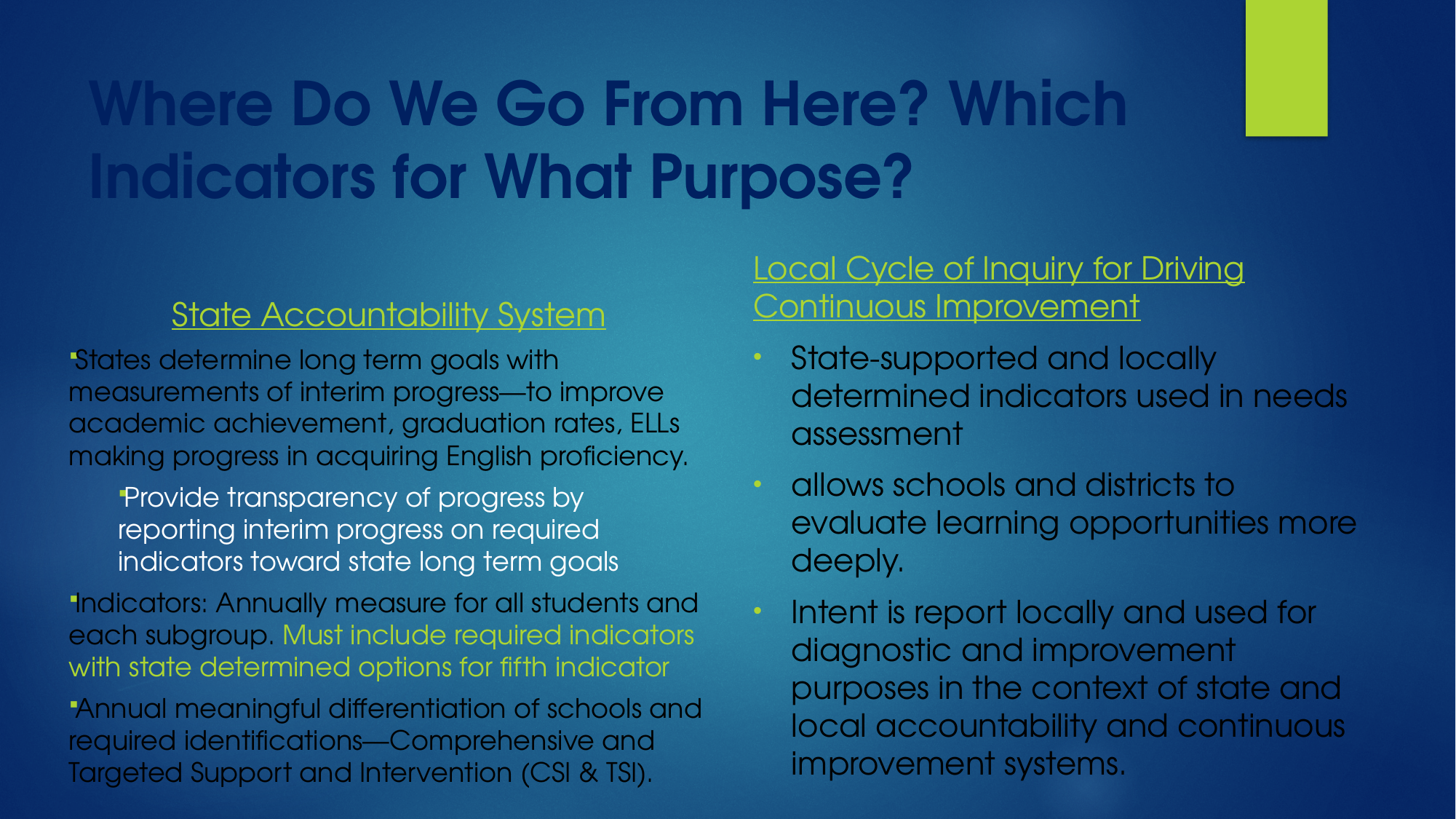

# Where Do We Go From Here? Which Indicators for What Purpose?
State Accountability System
States determine long term goals with measurements of interim progress—to improve academic achievement, graduation rates, ELLs making progress in acquiring English proficiency.
Provide transparency of progress by reporting interim progress on required indicators toward state long term goals
Indicators: Annually measure for all students and each subgroup. Must include required indicators with state determined options for fifth indicator
Annual meaningful differentiation of schools and required identifications—Comprehensive and Targeted Support and Intervention (CSI & TSI).
Local Cycle of Inquiry for Driving Continuous Improvement
State-supported and locally determined indicators used in needs assessment
allows schools and districts to evaluate learning opportunities more deeply.
Intent is report locally and used for diagnostic and improvement purposes in the context of state and local accountability and continuous improvement systems.